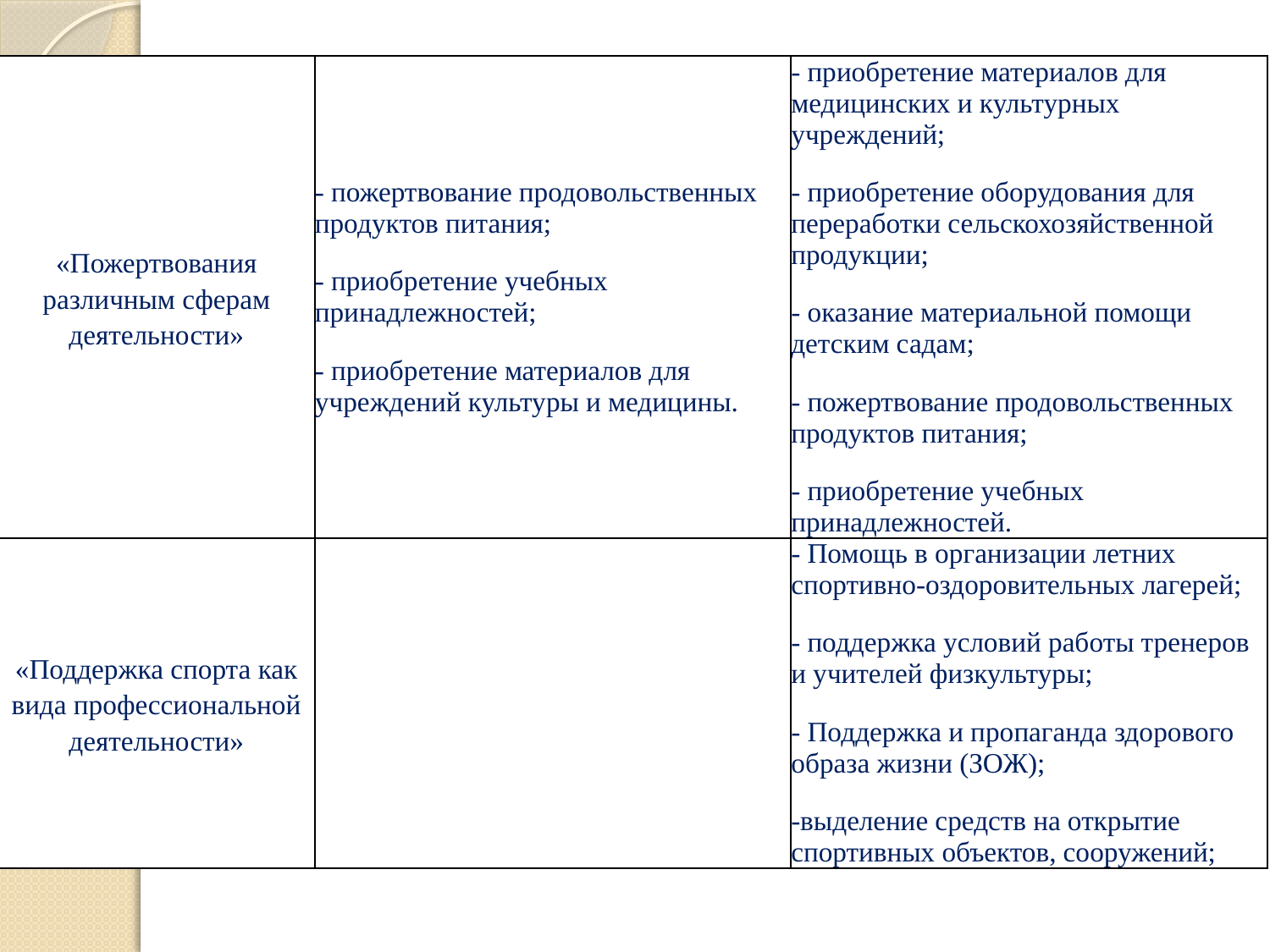

| «Пожертвования различным сферам деятельности» | - пожертвование продовольственных продуктов питания; - приобретение учебных принадлежностей; - приобретение материалов для учреждений культуры и медицины. | - приобретение материалов для медицинских и культурных учреждений; - приобретение оборудования для переработки сельскохозяйственной продукции; - оказание материальной помощи детским садам; - пожертвование продовольственных продуктов питания; - приобретение учебных принадлежностей. |
| --- | --- | --- |
| «Поддержка спорта как вида профессиональной деятельности» |  | - Помощь в организации летних спортивно-оздоровительных лагерей; - поддержка условий работы тренеров и учителей физкультуры; - Поддержка и пропаганда здорового образа жизни (ЗОЖ); -выделение средств на открытие спортивных объектов, сооружений; |